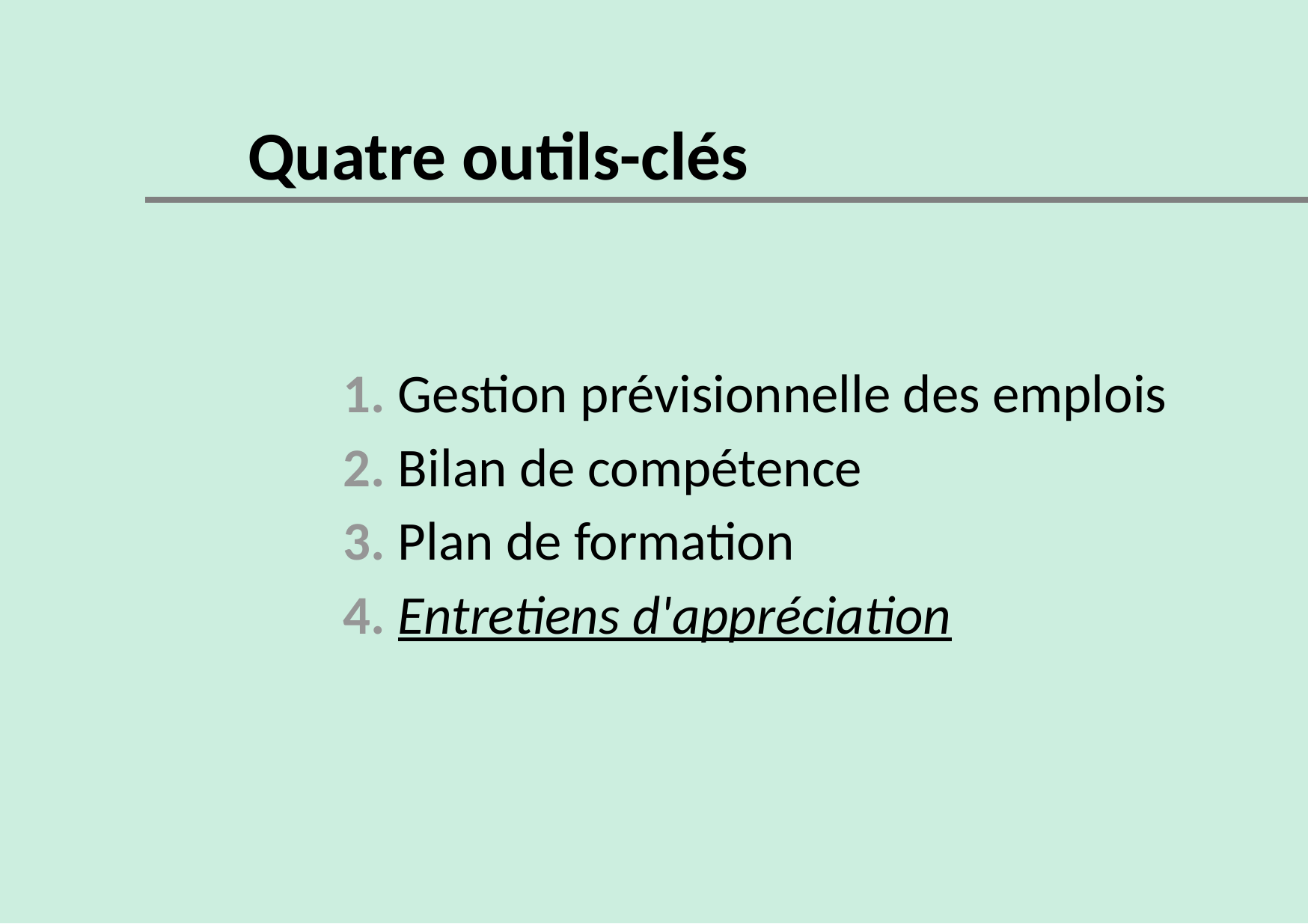

Quatre outils-clés

1. Gestion prévisionnelle des emplois
2. Bilan de compétence
3. Plan de formation
4. Entretiens d'appréciation